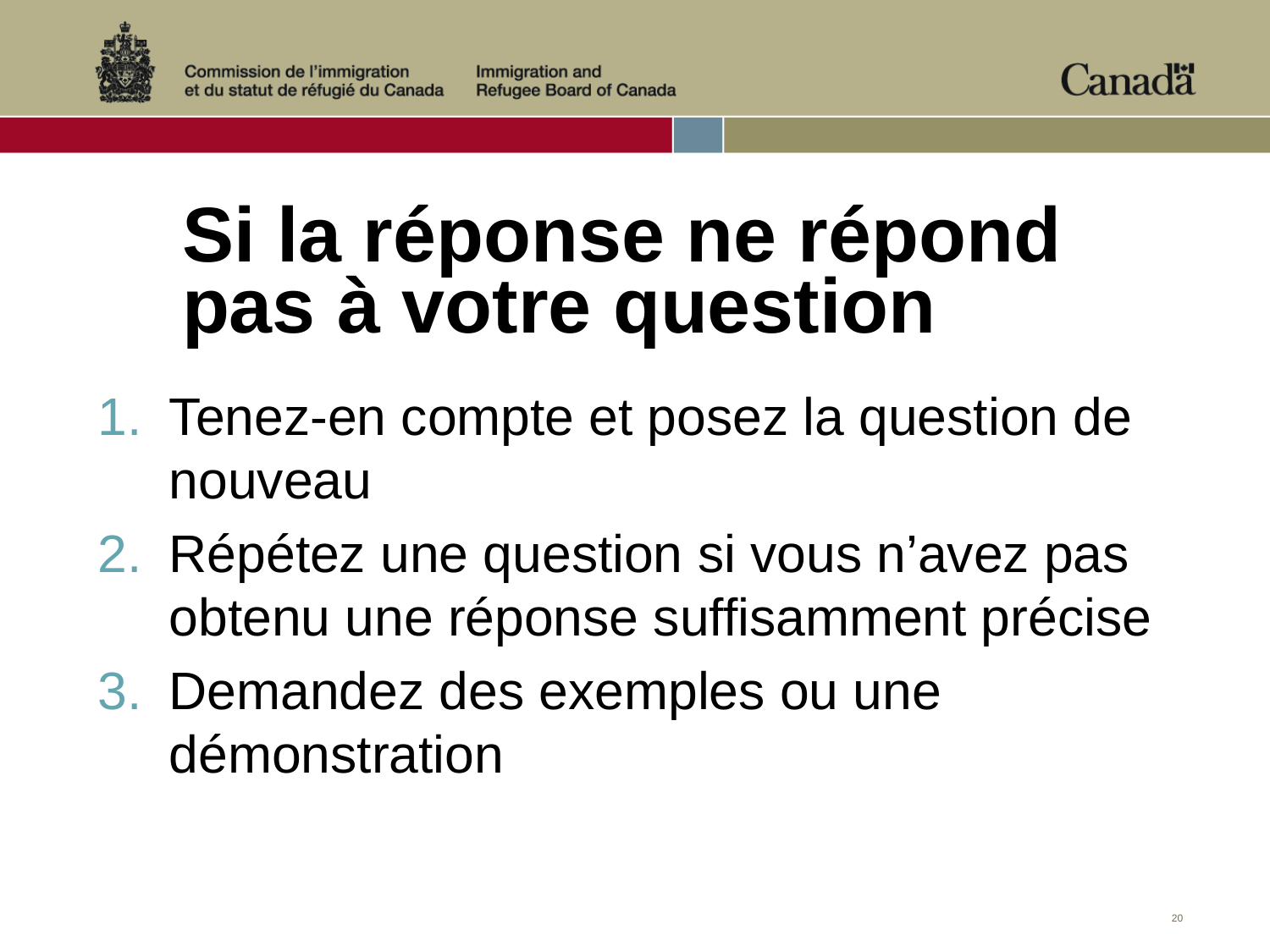

# Si la réponse ne répond pas à votre question
Tenez­-en compte et posez la question de nouveau
Répétez une question si vous n’avez pas obtenu une réponse suffisamment précise
Demandez des exemples ou une démonstration
20